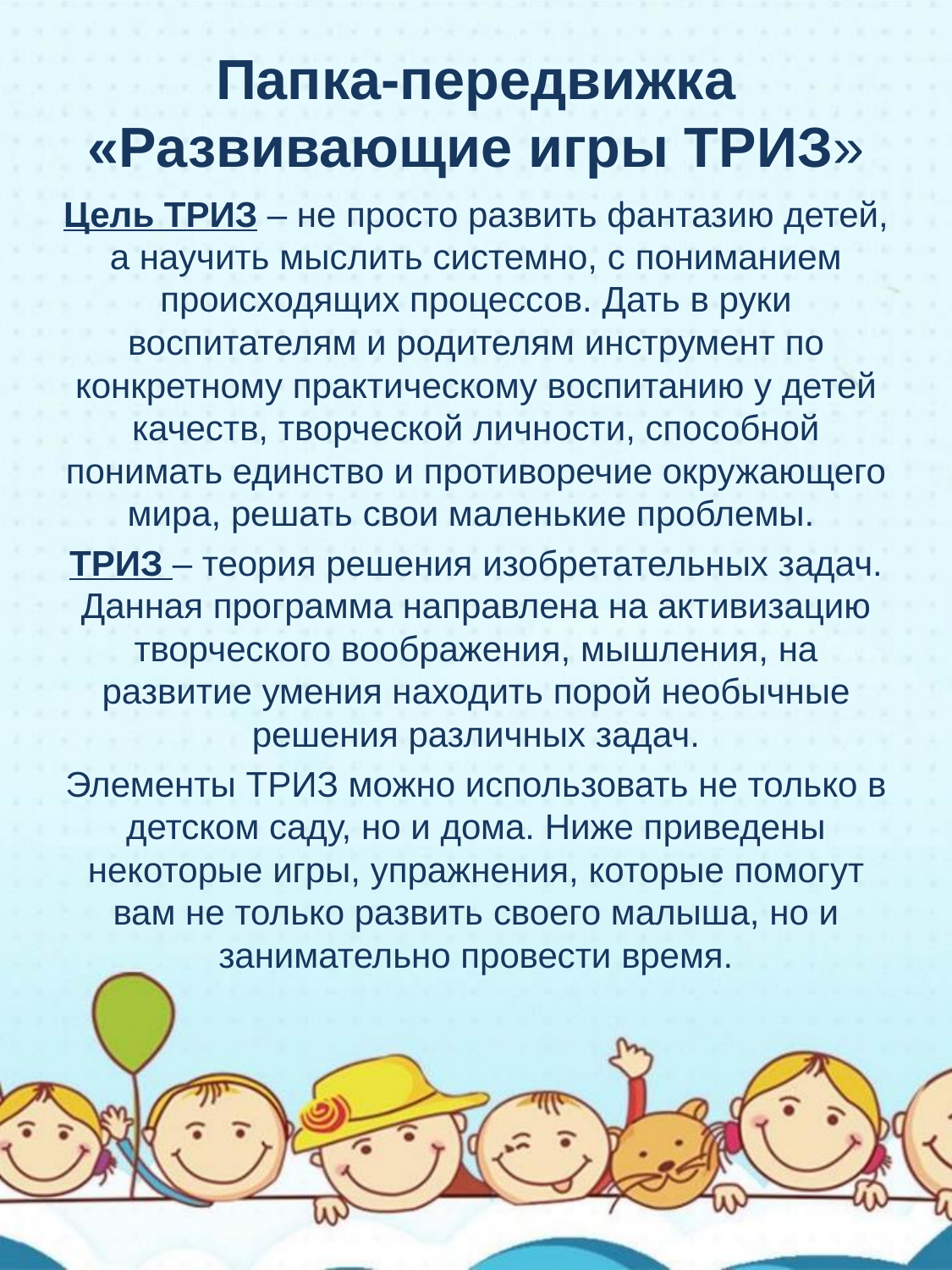

# Папка-передвижка «Развивающие игры ТРИЗ»
Цель ТРИЗ – не просто развить фантазию детей, а научить мыслить системно, с пониманием происходящих процессов. Дать в руки воспитателям и родителям инструмент по конкретному практическому воспитанию у детей качеств, творческой личности, способной понимать единство и противоречие окружающего мира, решать свои маленькие проблемы.
ТРИЗ – теория решения изобретательных задач. Данная программа направлена на активизацию творческого воображения, мышления, на развитие умения находить порой необычные решения различных задач.
Элементы ТРИЗ можно использовать не только в детском саду, но и дома. Ниже приведены некоторые игры, упражнения, которые помогут вам не только развить своего малыша, но и занимательно провести время.